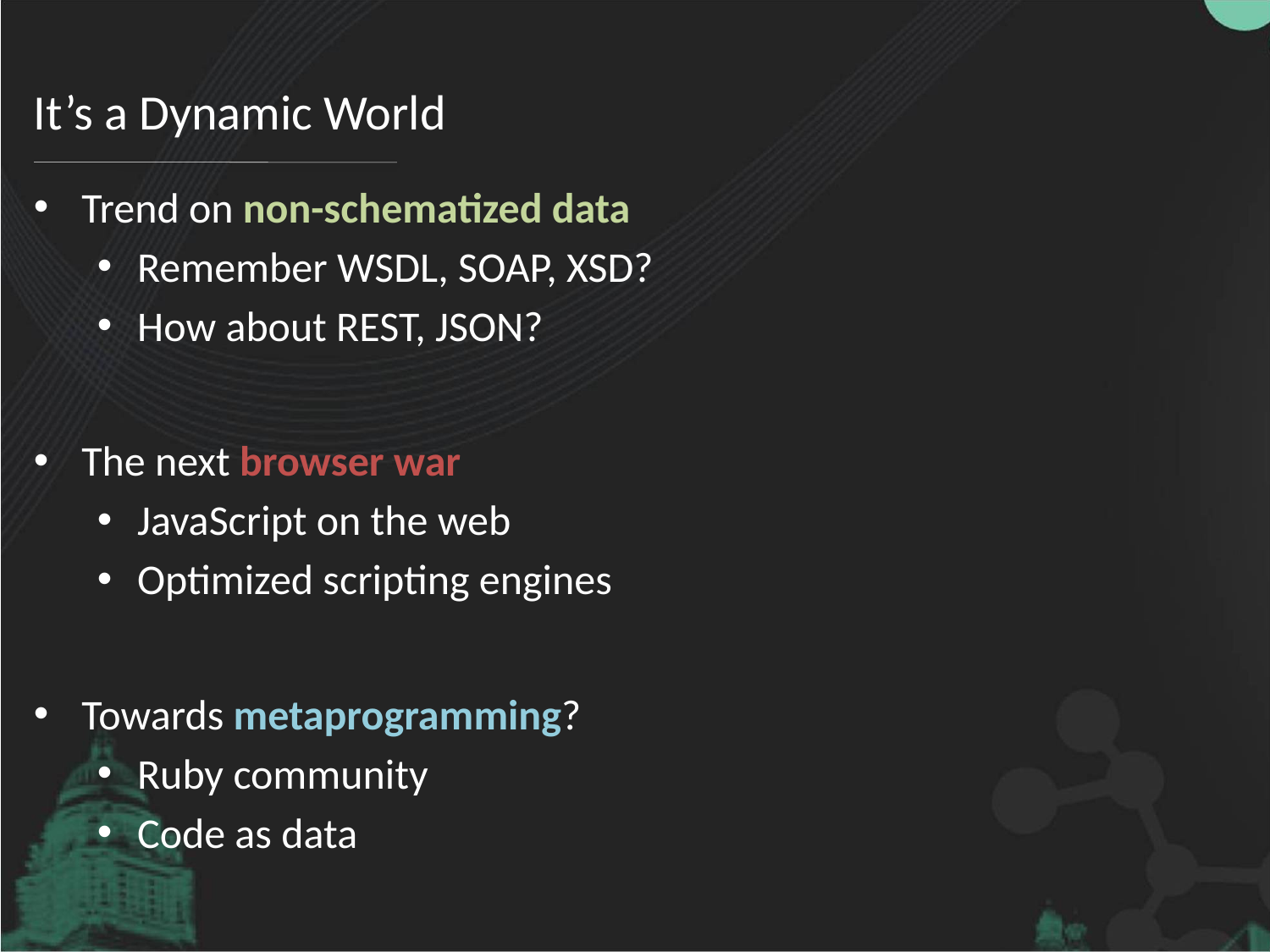

# It’s a Dynamic World
Trend on non-schematized data
Remember WSDL, SOAP, XSD?
How about REST, JSON?

The next browser war
JavaScript on the web
Optimized scripting engines

Towards metaprogramming?
Ruby community
Code as data